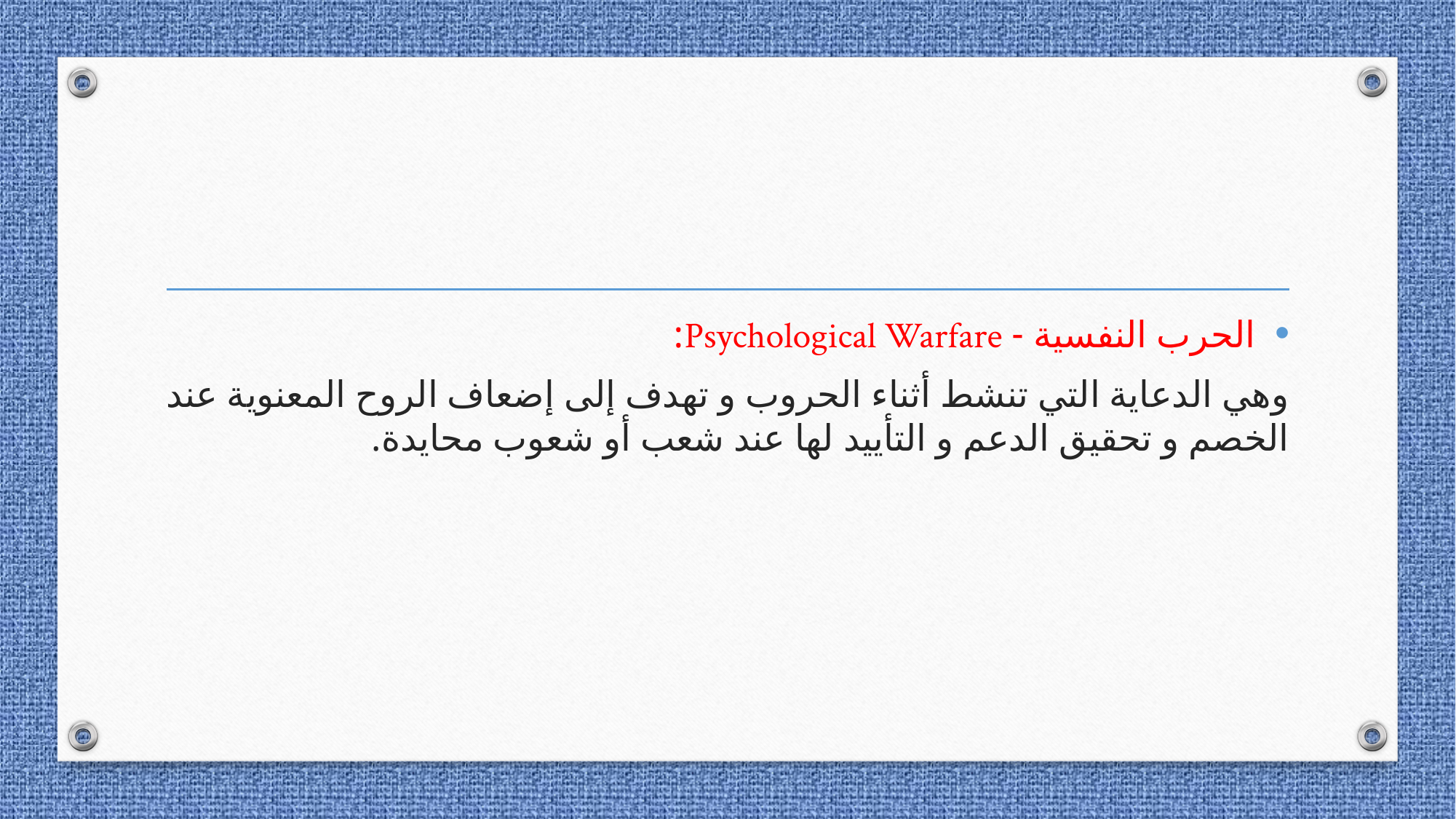

#
الحرب النفسية - Psychological Warfare:
وهي الدعاية التي تنشط أثناء الحروب و تهدف إلى إضعاف الروح المعنوية عند الخصم و تحقيق الدعم و التأييد لها عند شعب أو شعوب محايدة.